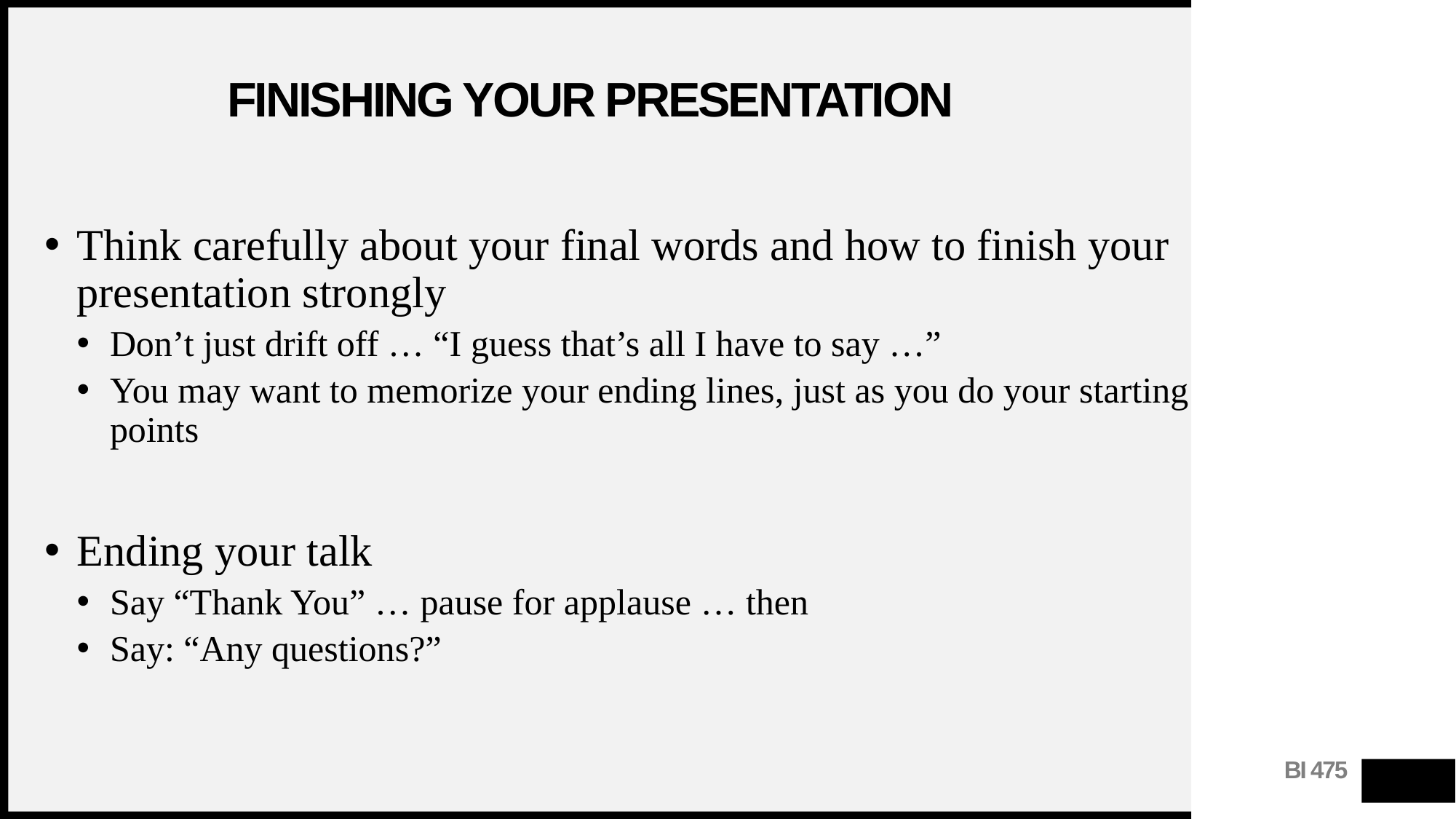

# Finishing Your Presentation
Think carefully about your final words and how to finish your presentation strongly
Don’t just drift off … “I guess that’s all I have to say …”
You may want to memorize your ending lines, just as you do your starting points

Ending your talk
Say “Thank You” … pause for applause … then
Say: “Any questions?”